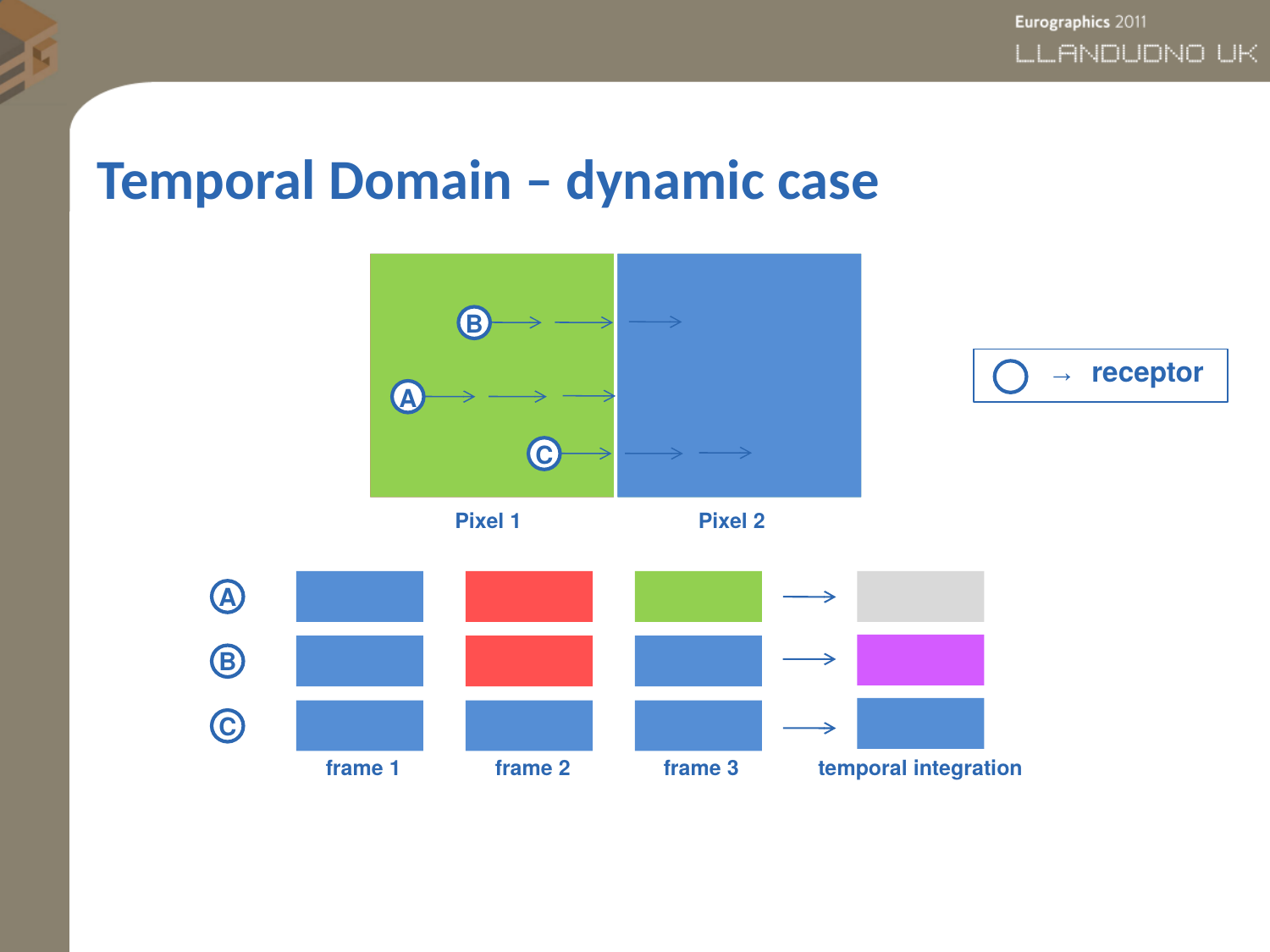

# Temporal Domain – dynamic case

B

→  receptor

A

C

Pixel 1
Pixel 2

A

B

C

frame 1
frame 2
frame 3
temporal integration